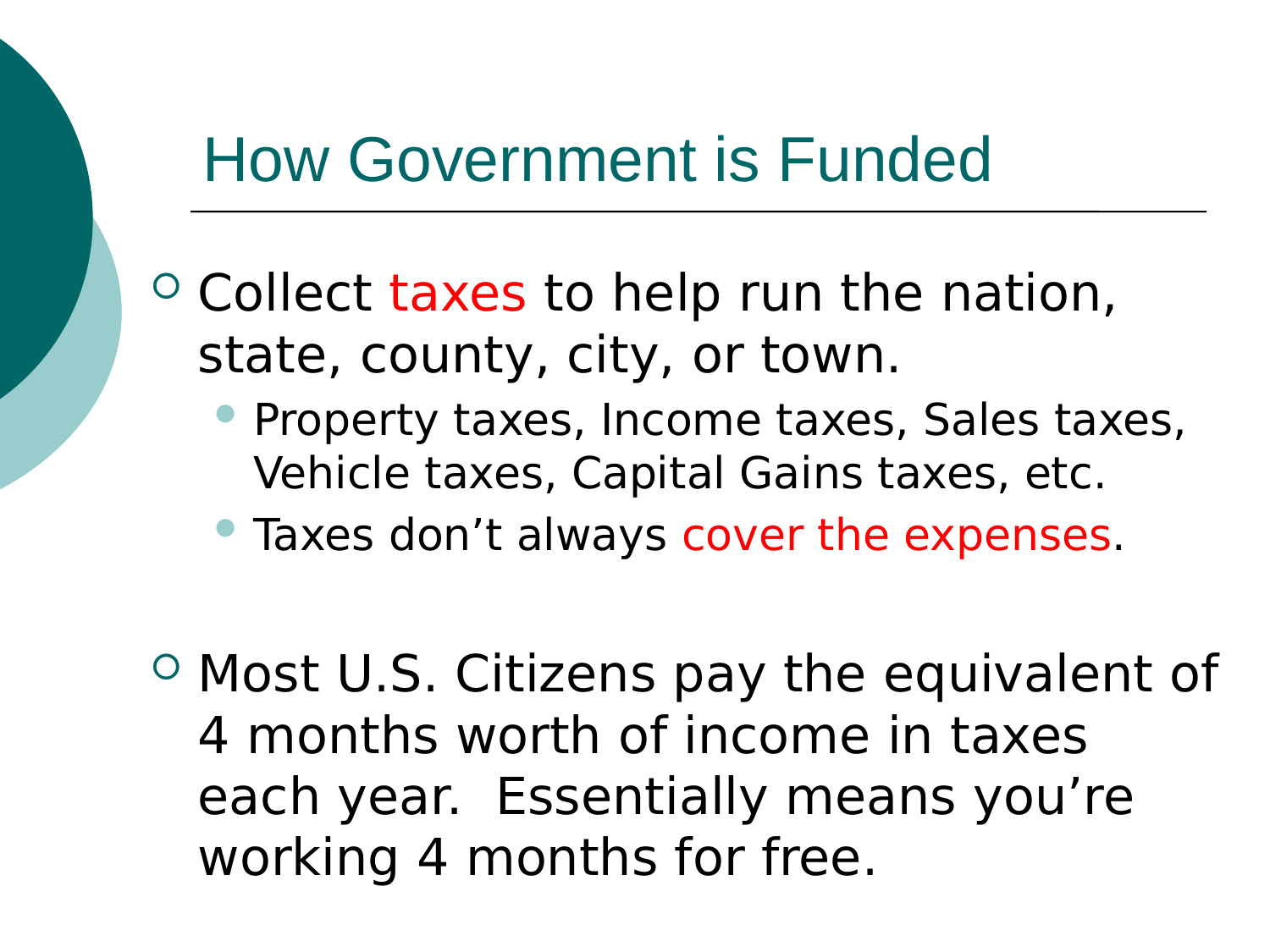

# How Government is Funded
Collect taxes to help run the nation, state, county, city, or town.
Property taxes, Income taxes, Sales taxes, Vehicle taxes, Capital Gains taxes, etc.
Taxes don’t always cover the expenses.

Most U.S. Citizens pay the equivalent of 4 months worth of income in taxes each year.  Essentially means you’re working 4 months for free.